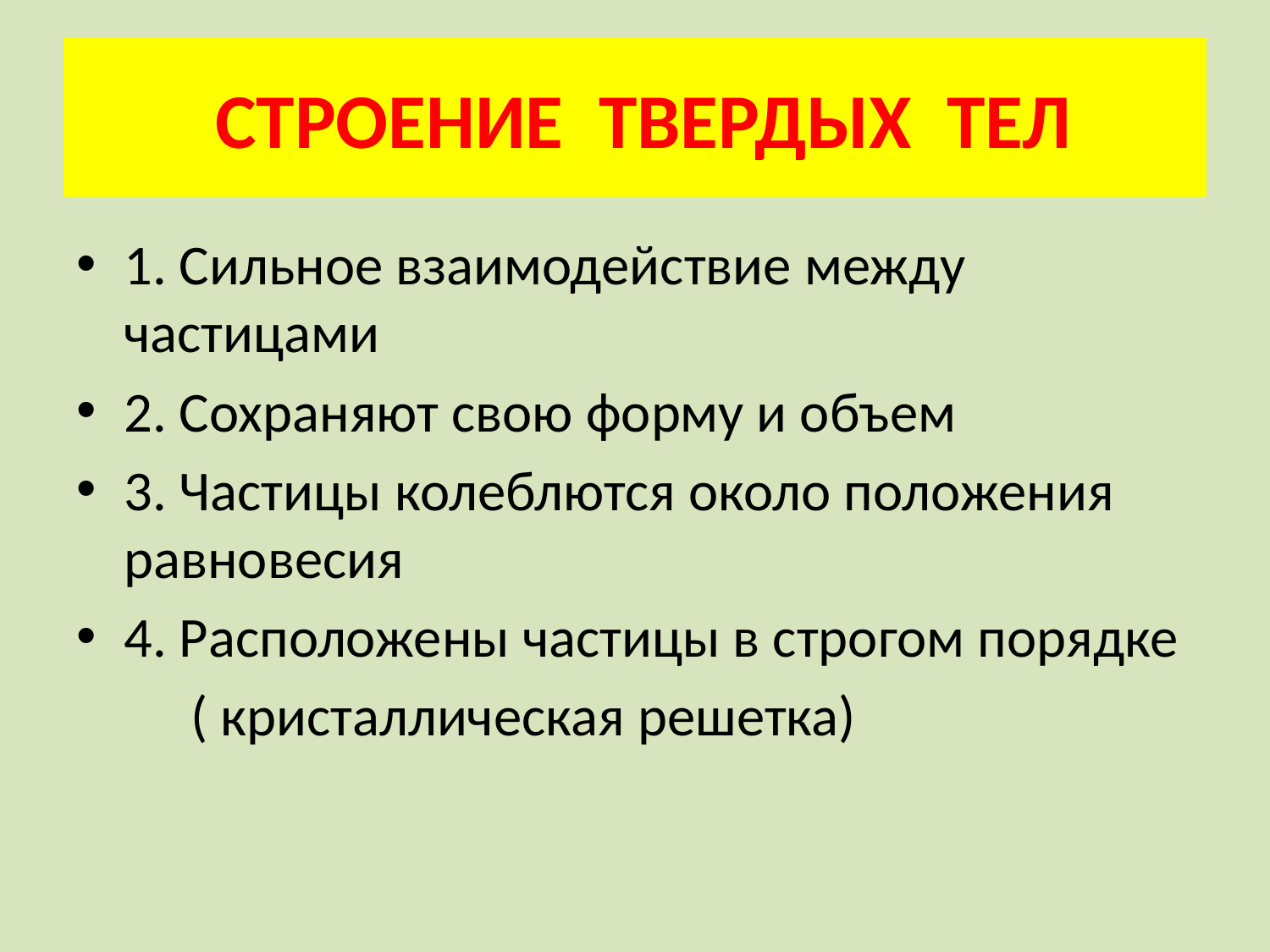

# СТРОЕНИЕ  ТВЕРДЫХ  ТЕЛ
1. Сильное взаимодействие между частицами
2. Сохраняют свою форму и объем
3. Частицы колеблются около положения равновесия
4. Расположены частицы в строгом порядке
         ( кристаллическая решетка)